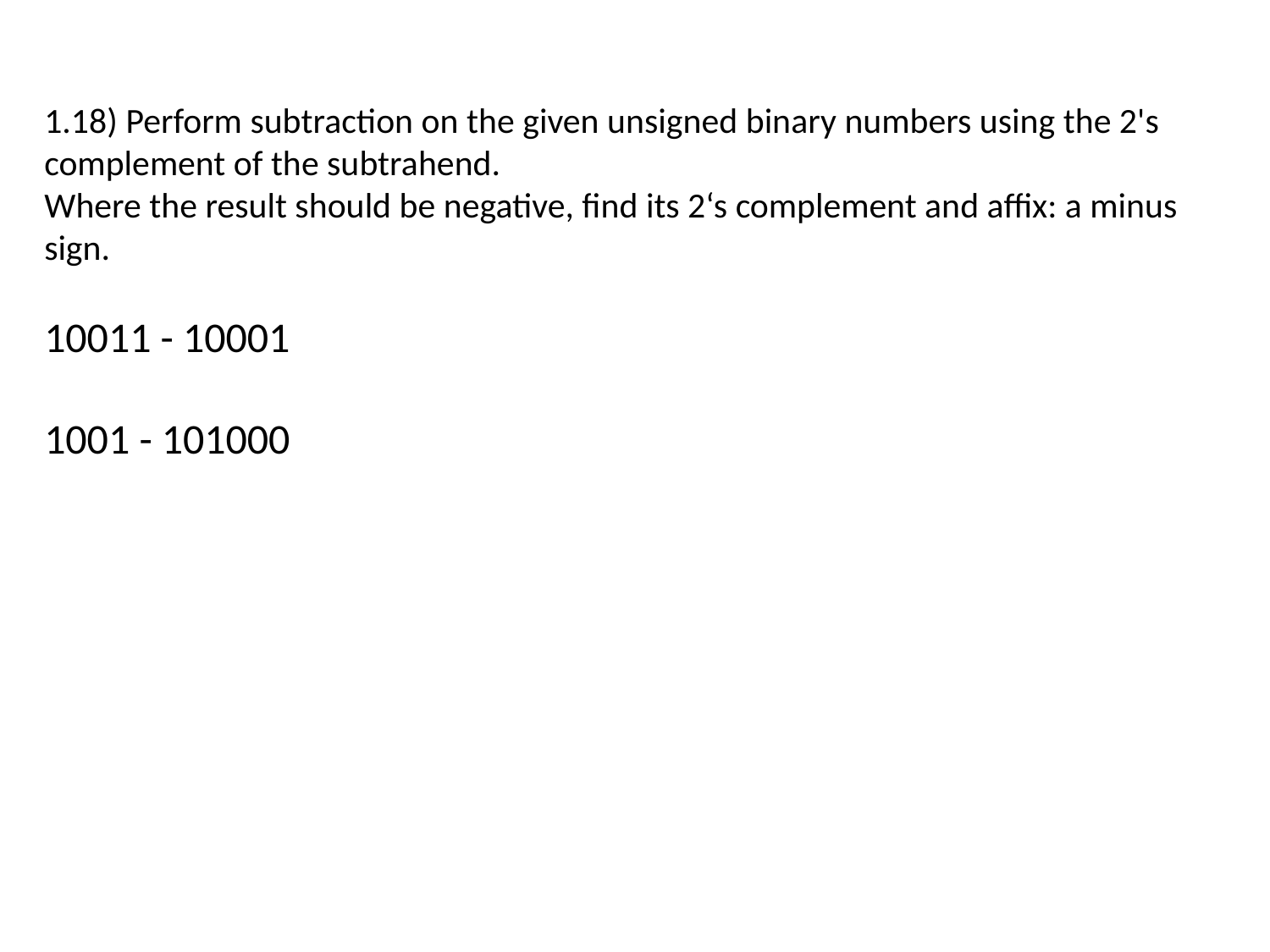

1.18) Perform subtraction on the given unsigned binary numbers using the 2's complement of the subtrahend.
Where the result should be negative, find its 2‘s complement and affix: a minus sign.

10011 - 10001

1001 - 101000